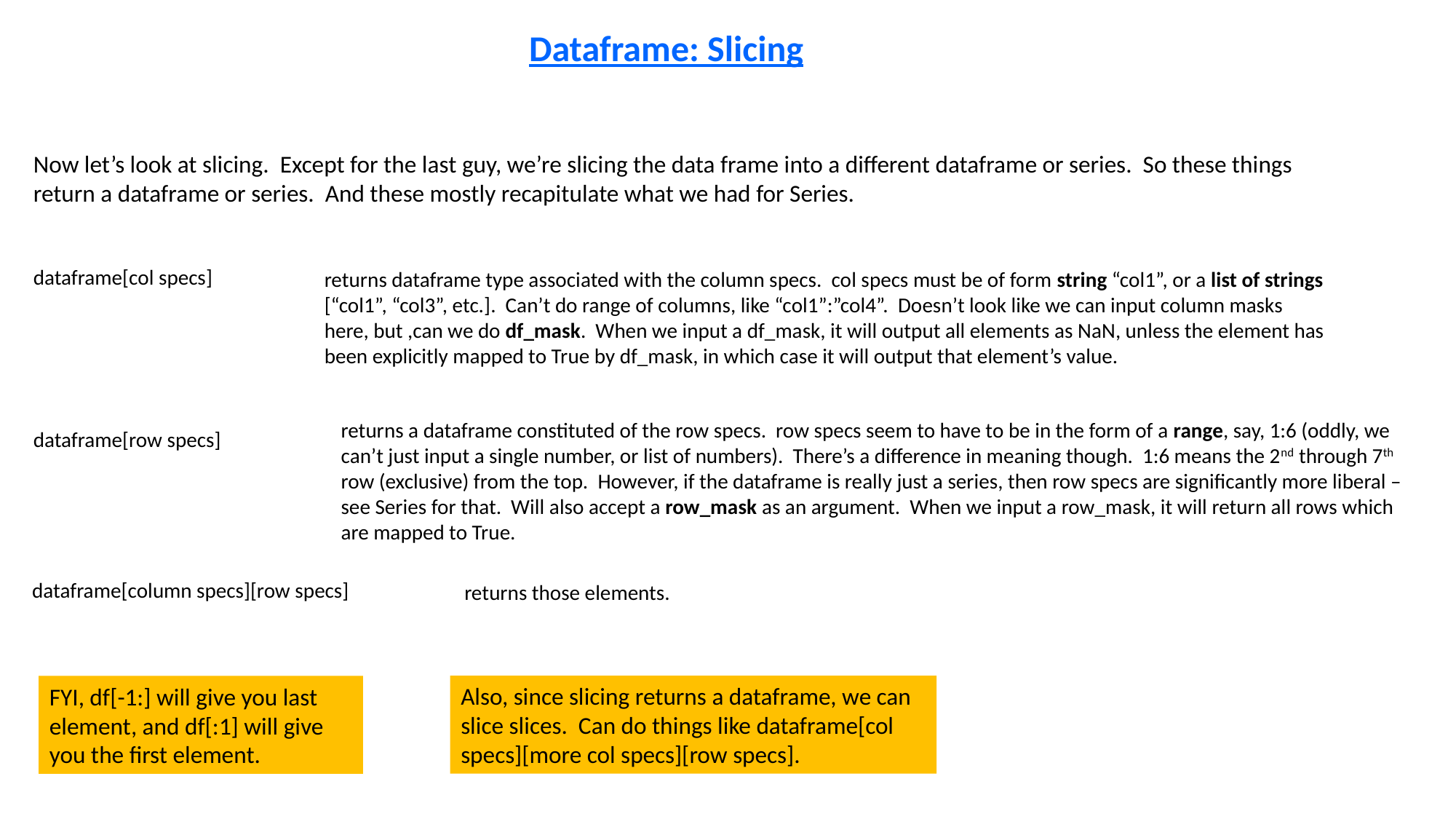

Dataframe: Slicing
Now let’s look at slicing.  Except for the last guy, we’re slicing the data frame into a different dataframe or series.  So these things return a dataframe or series.  And these mostly recapitulate what we had for Series.
dataframe[col specs]
returns dataframe type associated with the column specs.  col specs must be of form string “col1”, or a list of strings  [“col1”, “col3”, etc.].  Can’t do range of columns, like “col1”:”col4”.  Doesn’t look like we can input column masks here, but ,can we do df_mask.  When we input a df_mask, it will output all elements as NaN, unless the element has been explicitly mapped to True by df_mask, in which case it will output that element’s value.
returns a dataframe constituted of the row specs.  row specs seem to have to be in the form of a range, say, 1:6 (oddly, we can’t just input a single number, or list of numbers).  There’s a difference in meaning though.  1:6 means the 2nd through 7th row (exclusive) from the top.  However, if the dataframe is really just a series, then row specs are significantly more liberal – see Series for that.  Will also accept a row_mask as an argument.  When we input a row_mask, it will return all rows which are mapped to True.
dataframe[row specs]
dataframe[column specs][row specs]
returns those elements.
Also, since slicing returns a dataframe, we can slice slices.  Can do things like dataframe[col specs][more col specs][row specs].
FYI, df[-1:] will give you last element, and df[:1] will give you the first element.